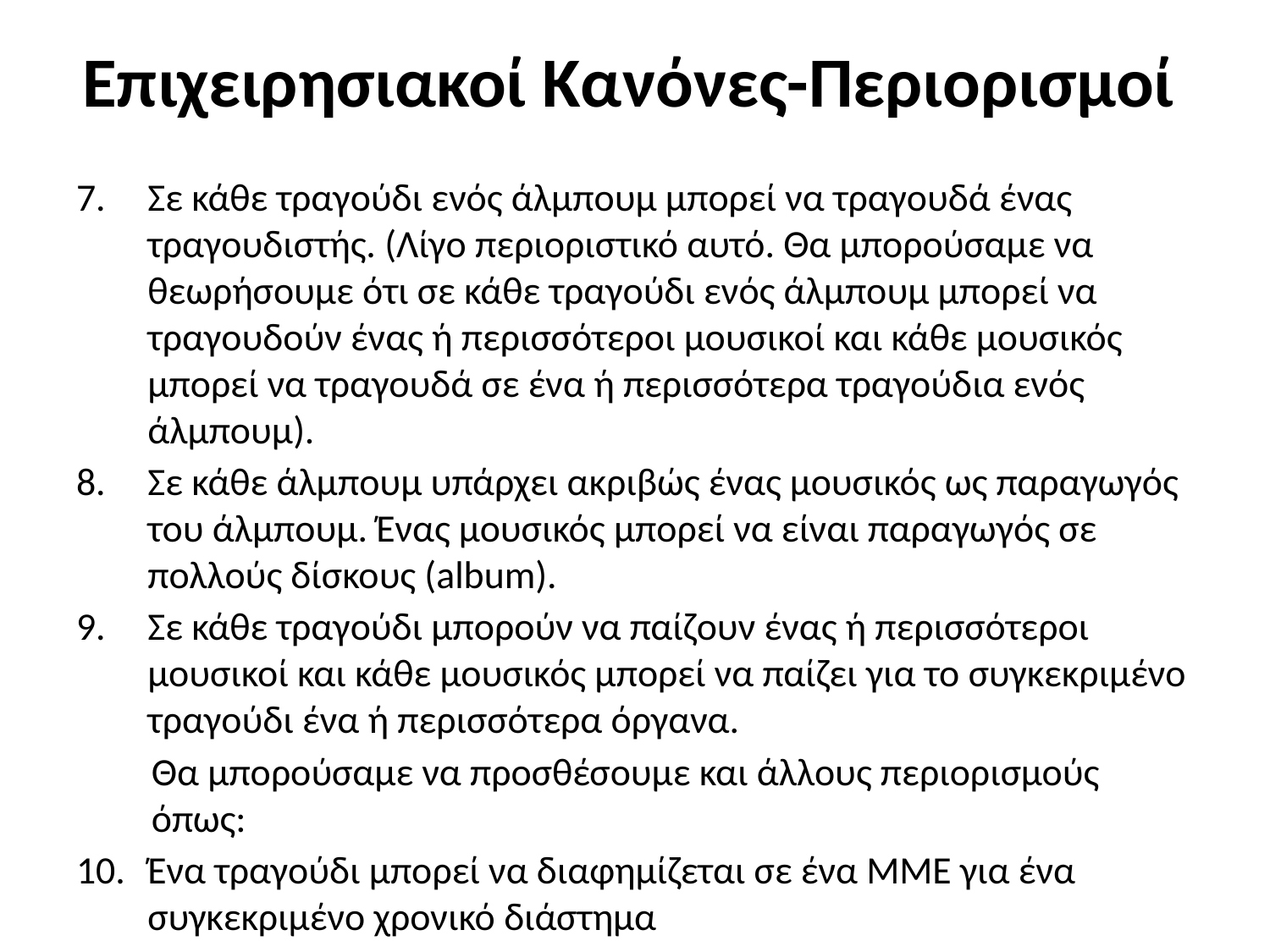

# Επιχειρησιακοί Κανόνες-Περιορισμοί
Σε κάθε τραγούδι ενός άλμπουμ μπορεί να τραγουδά ένας τραγουδιστής. (Λίγο περιοριστικό αυτό. Θα μπορούσαμε να θεωρήσουμε ότι σε κάθε τραγούδι ενός άλμπουμ μπορεί να τραγουδούν ένας ή περισσότεροι μουσικοί και κάθε μουσικός μπορεί να τραγουδά σε ένα ή περισσότερα τραγούδια ενός άλμπουμ).
Σε κάθε άλμπουμ υπάρχει ακριβώς ένας μουσικός ως παραγωγός του άλμπουμ. Ένας μουσικός μπορεί να είναι παραγωγός σε πολλούς δίσκους (album).
Σε κάθε τραγούδι μπορούν να παίζουν ένας ή περισσότεροι μουσικοί και κάθε μουσικός μπορεί να παίζει για το συγκεκριμένο τραγούδι ένα ή περισσότερα όργανα.
Θα μπορούσαμε να προσθέσουμε και άλλους περιορισμούς όπως:
Ένα τραγούδι μπορεί να διαφημίζεται σε ένα ΜΜΕ για ένα συγκεκριμένο χρονικό διάστημα